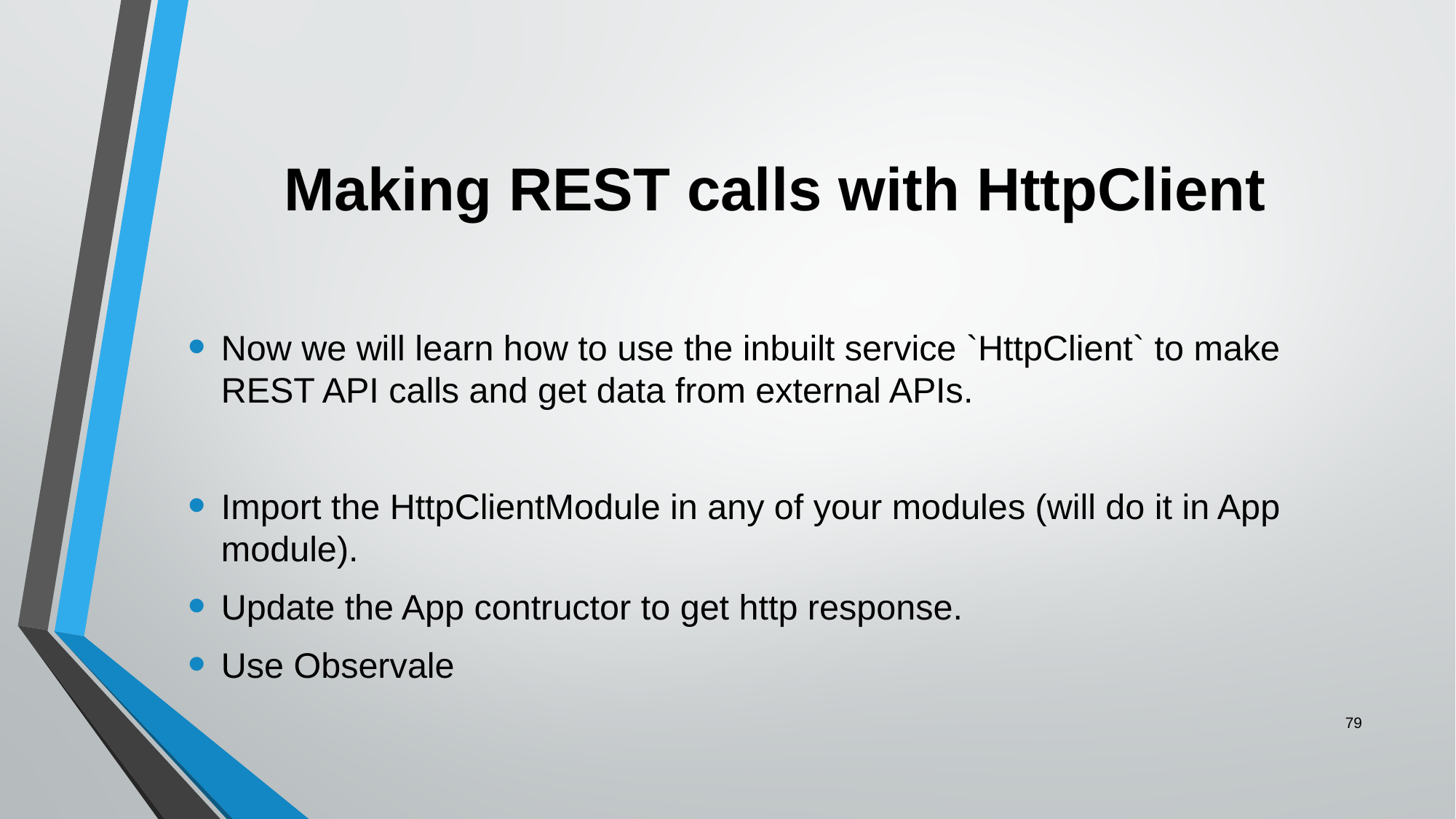

# Making REST calls with HttpClient
Now we will learn how to use the inbuilt service `HttpClient` to make REST API calls and get data from external APIs.

Import the HttpClientModule in any of your modules (will do it in App module).
Update the App contructor to get http response.
Use Observale
79